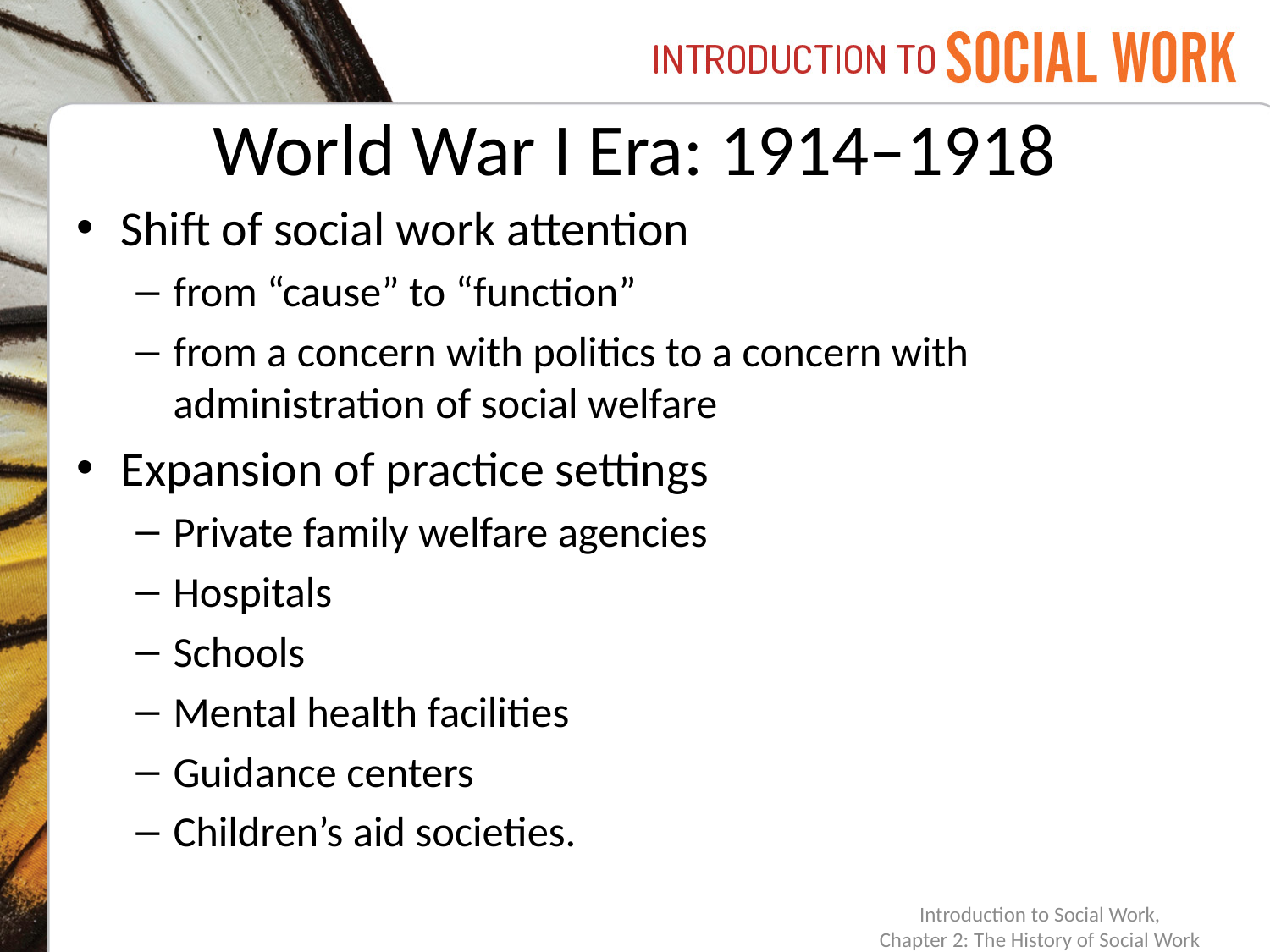

# World War I Era: 1914–1918
Shift of social work attention
from “cause” to “function”
from a concern with politics to a concern with administration of social welfare
Expansion of practice settings
Private family welfare agencies
Hospitals
Schools
Mental health facilities
Guidance centers
Children’s aid societies.
Introduction to Social Work,
Chapter 2: The History of Social Work